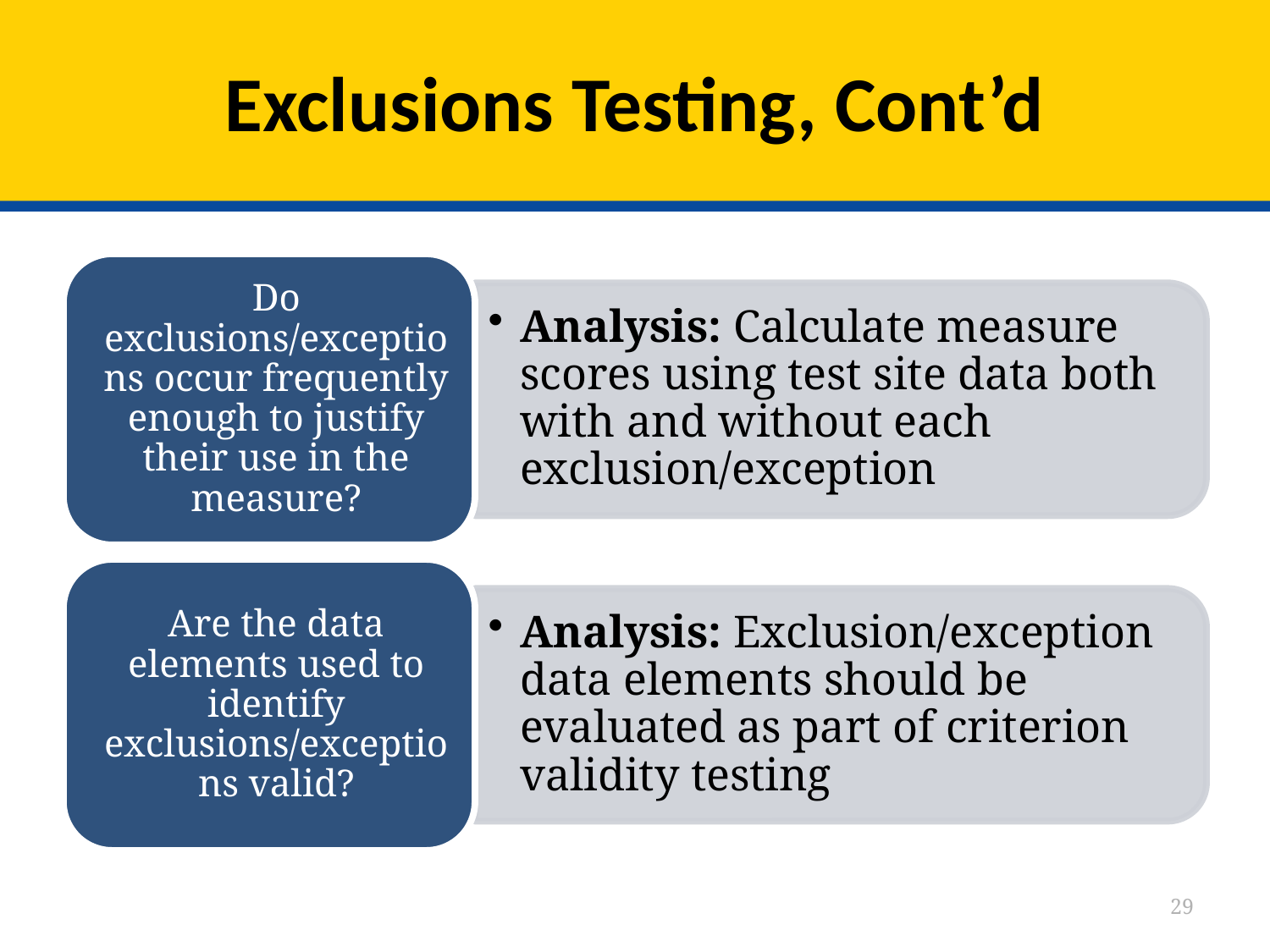

# Exclusions Testing, Cont’d
Analysis: Calculate measure scores using test site data both with and without each exclusion/exception
Do exclusions/exceptions occur frequently enough to justify their use in the measure?
Analysis: Exclusion/exception data elements should be evaluated as part of criterion validity testing
Are the data elements used to identify exclusions/exceptions valid?
29